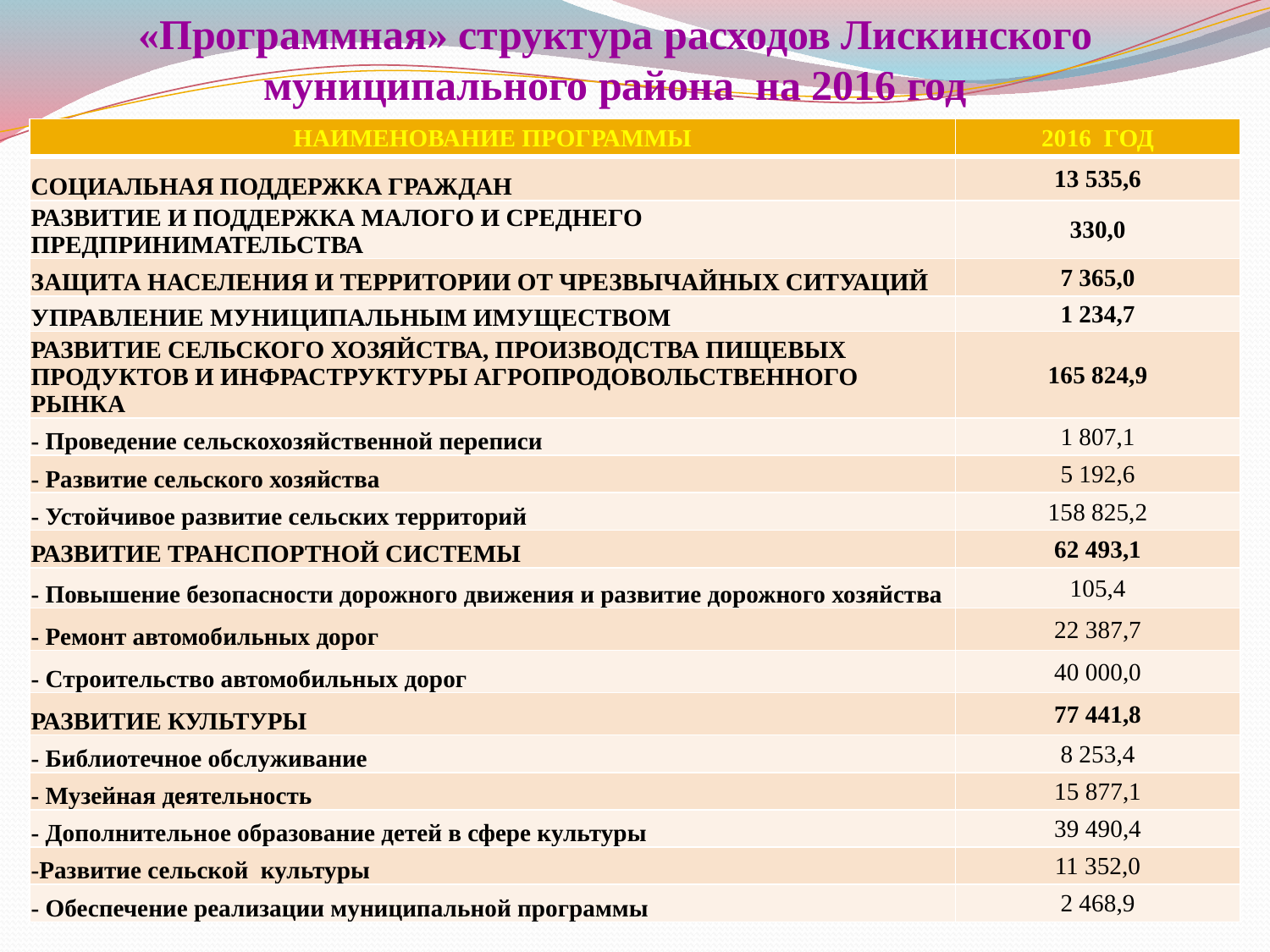

# «Программная» структура расходов Лискинского муниципального района  на 2016 год
| НАИМЕНОВАНИЕ ПРОГРАММЫ | 2016 ГОД |
| --- | --- |
| СОЦИАЛЬНАЯ ПОДДЕРЖКА ГРАЖДАН | 13 535,6 |
| РАЗВИТИЕ И ПОДДЕРЖКА МАЛОГО И СРЕДНЕГО ПРЕДПРИНИМАТЕЛЬСТВА | 330,0 |
| ЗАЩИТА НАСЕЛЕНИЯ И ТЕРРИТОРИИ ОТ ЧРЕЗВЫЧАЙНЫХ СИТУАЦИЙ | 7 365,0 |
| УПРАВЛЕНИЕ МУНИЦИПАЛЬНЫМ ИМУЩЕСТВОМ | 1 234,7 |
| РАЗВИТИЕ СЕЛЬСКОГО ХОЗЯЙСТВА, ПРОИЗВОДСТВА ПИЩЕВЫХ ПРОДУКТОВ И ИНФРАСТРУКТУРЫ АГРОПРОДОВОЛЬСТВЕННОГО РЫНКА | 165 824,9 |
| - Проведение сельскохозяйственной переписи | 1 807,1 |
| - Развитие сельского хозяйства | 5 192,6 |
| - Устойчивое развитие сельских территорий | 158 825,2 |
| РАЗВИТИЕ ТРАНСПОРТНОЙ СИСТЕМЫ | 62 493,1 |
| - Повышение безопасности дорожного движения и развитие дорожного хозяйства | 105,4 |
| - Ремонт автомобильных дорог | 22 387,7 |
| - Строительство автомобильных дорог | 40 000,0 |
| РАЗВИТИЕ КУЛЬТУРЫ | 77 441,8 |
| - Библиотечное обслуживание | 8 253,4 |
| - Музейная деятельность | 15 877,1 |
| - Дополнительное образование детей в сфере культуры | 39 490,4 |
| -Развитие сельской культуры | 11 352,0 |
| - Обеспечение реализации муниципальной программы | 2 468,9 |